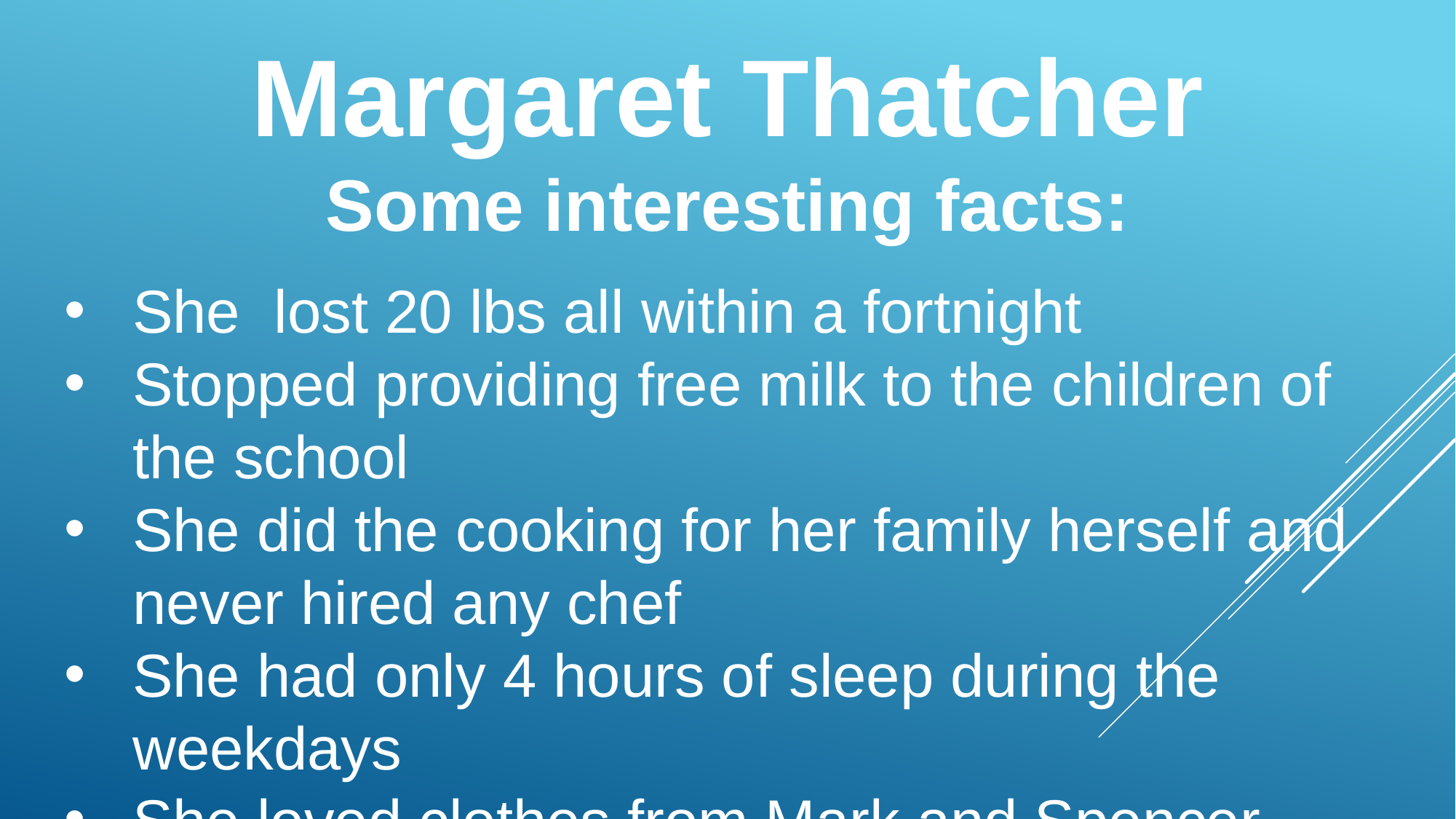

Margaret Thatcher
Some interesting facts:
She  lost 20 lbs all within a fortnight
Stopped providing free milk to the children of the school
She did the cooking for her family herself and never hired any chef
She had only 4 hours of sleep during the weekdays
She loved clothes from Mark and Spencer